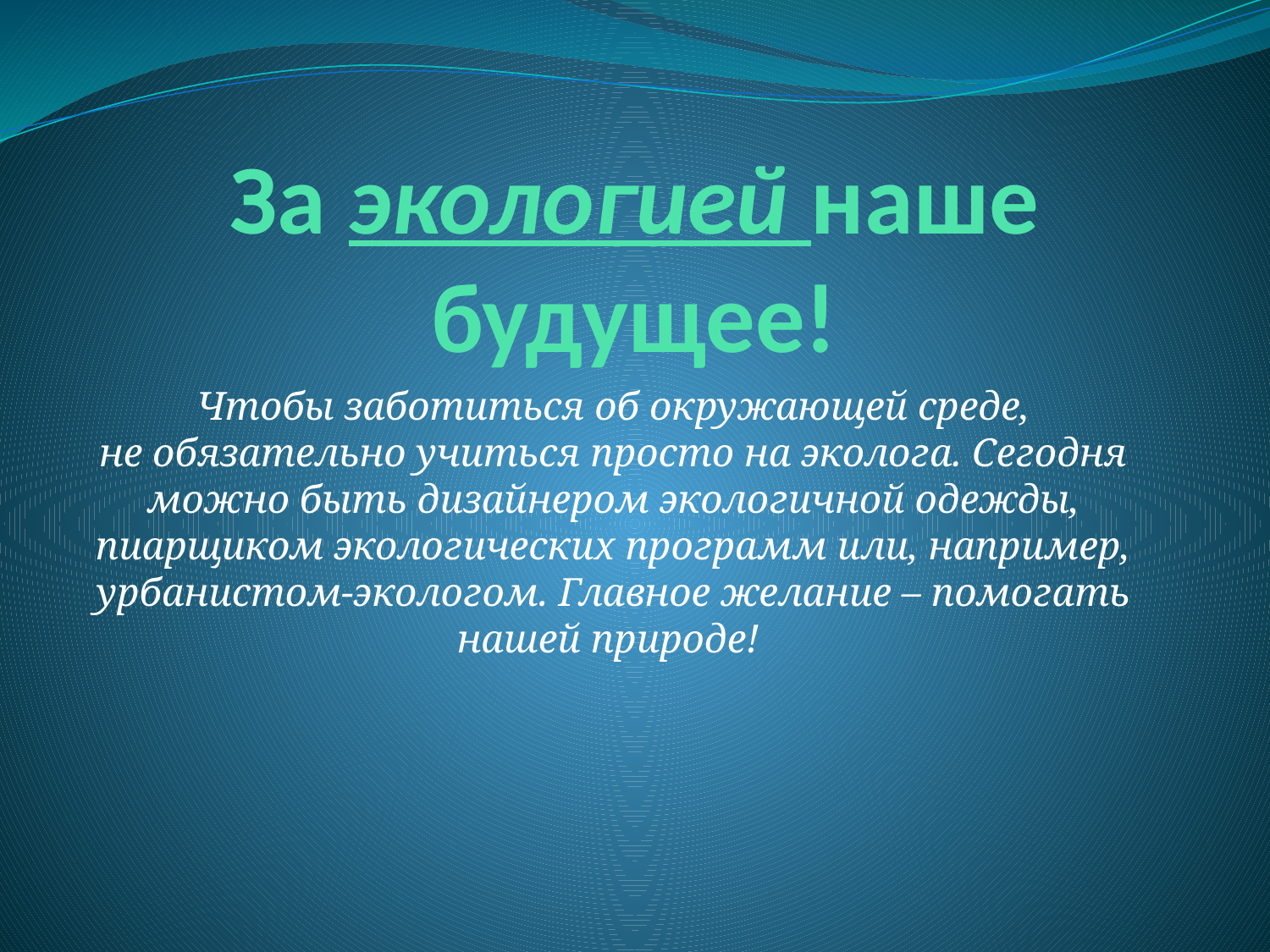

# За экологией наше будущее!
Чтобы заботиться об окружающей среде, не обязательно учиться просто на эколога. Сегодня можно быть дизайнером экологичной одежды, пиарщиком экологических программ или, например, урбанистом-экологом. Главное желание – помогать нашей природе!